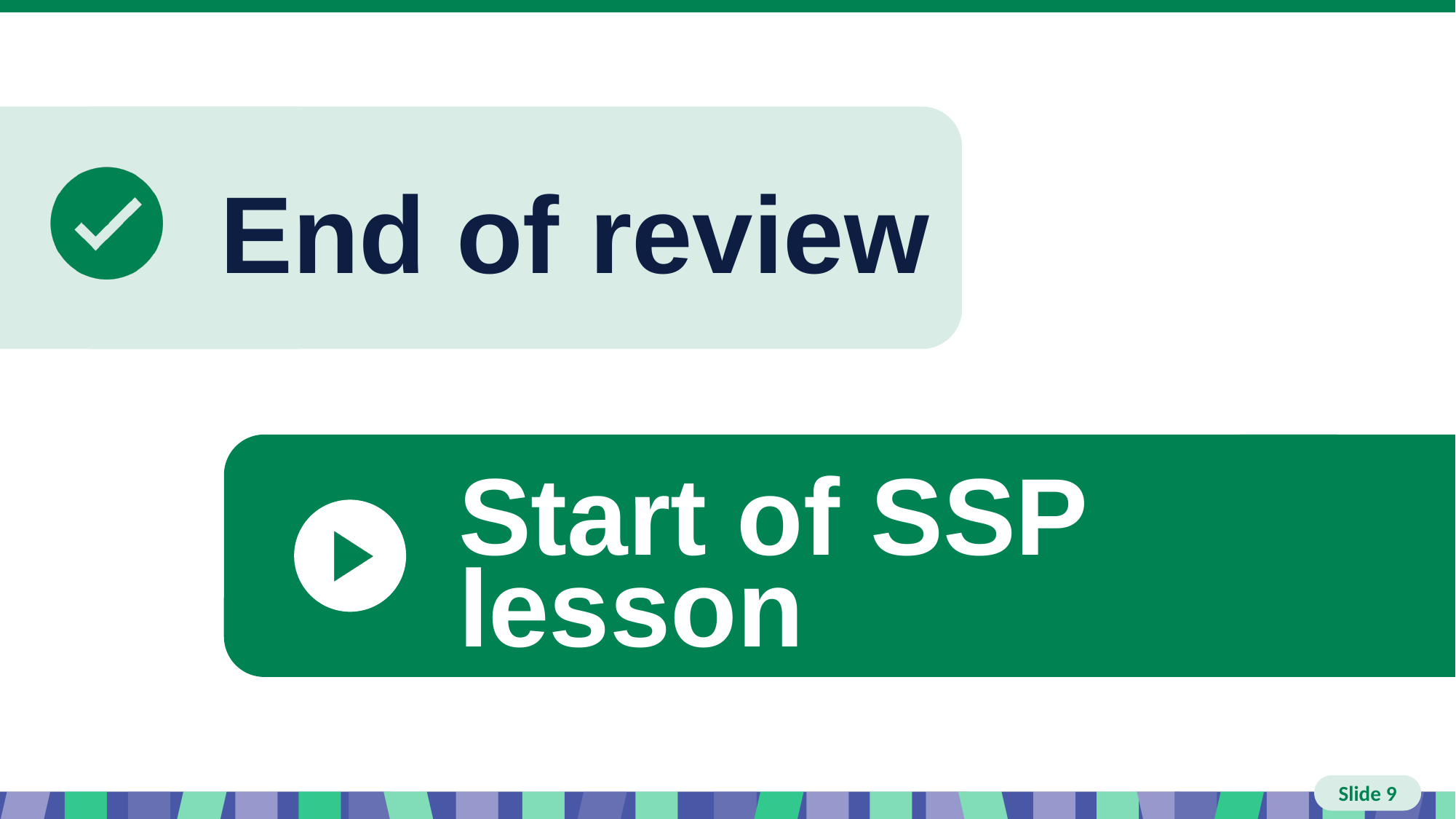

# End of review
Start of SSP lesson